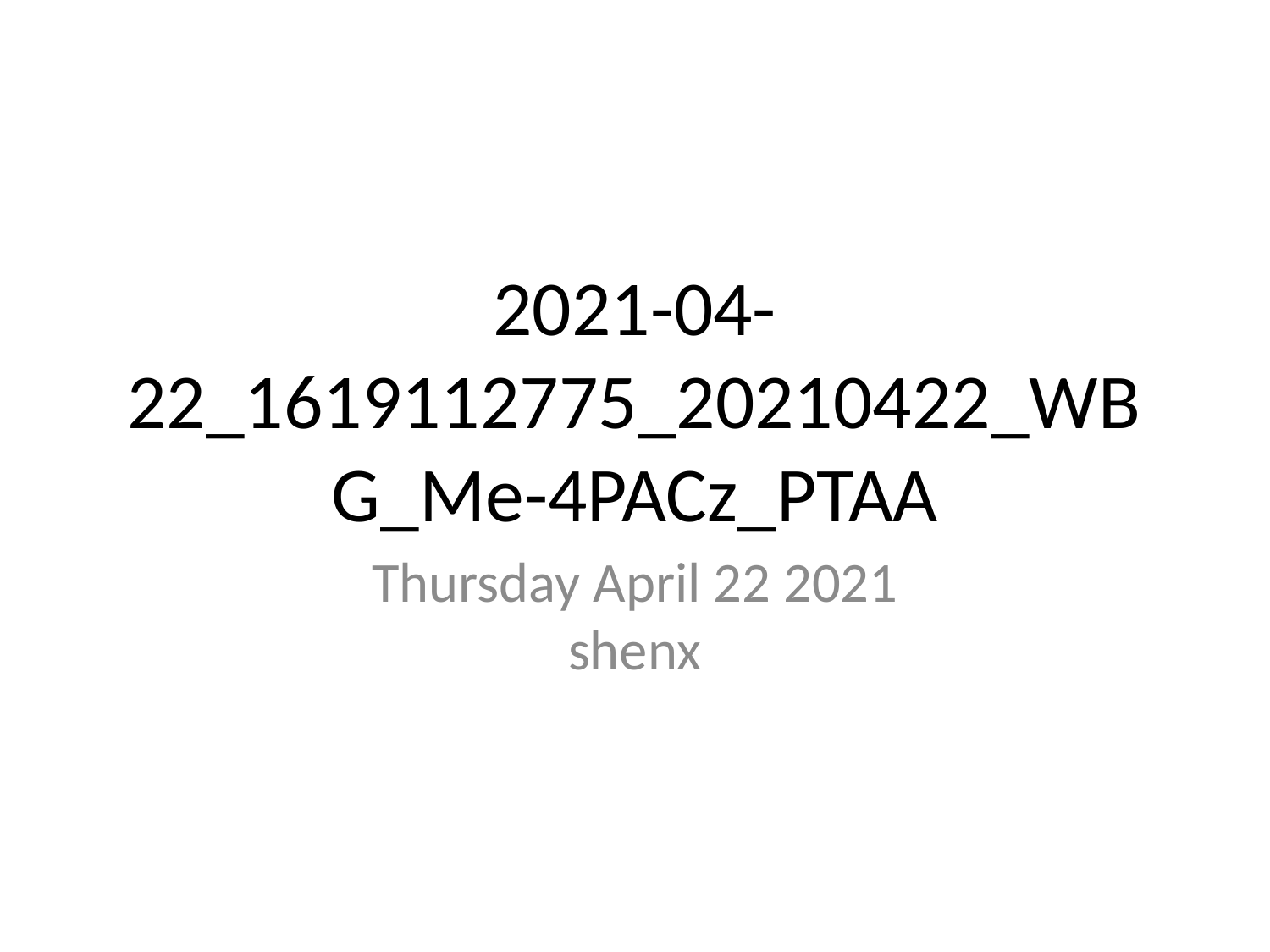

# 2021-04-22_1619112775_20210422_WBG_Me-4PACz_PTAA
Thursday April 22 2021
shenx